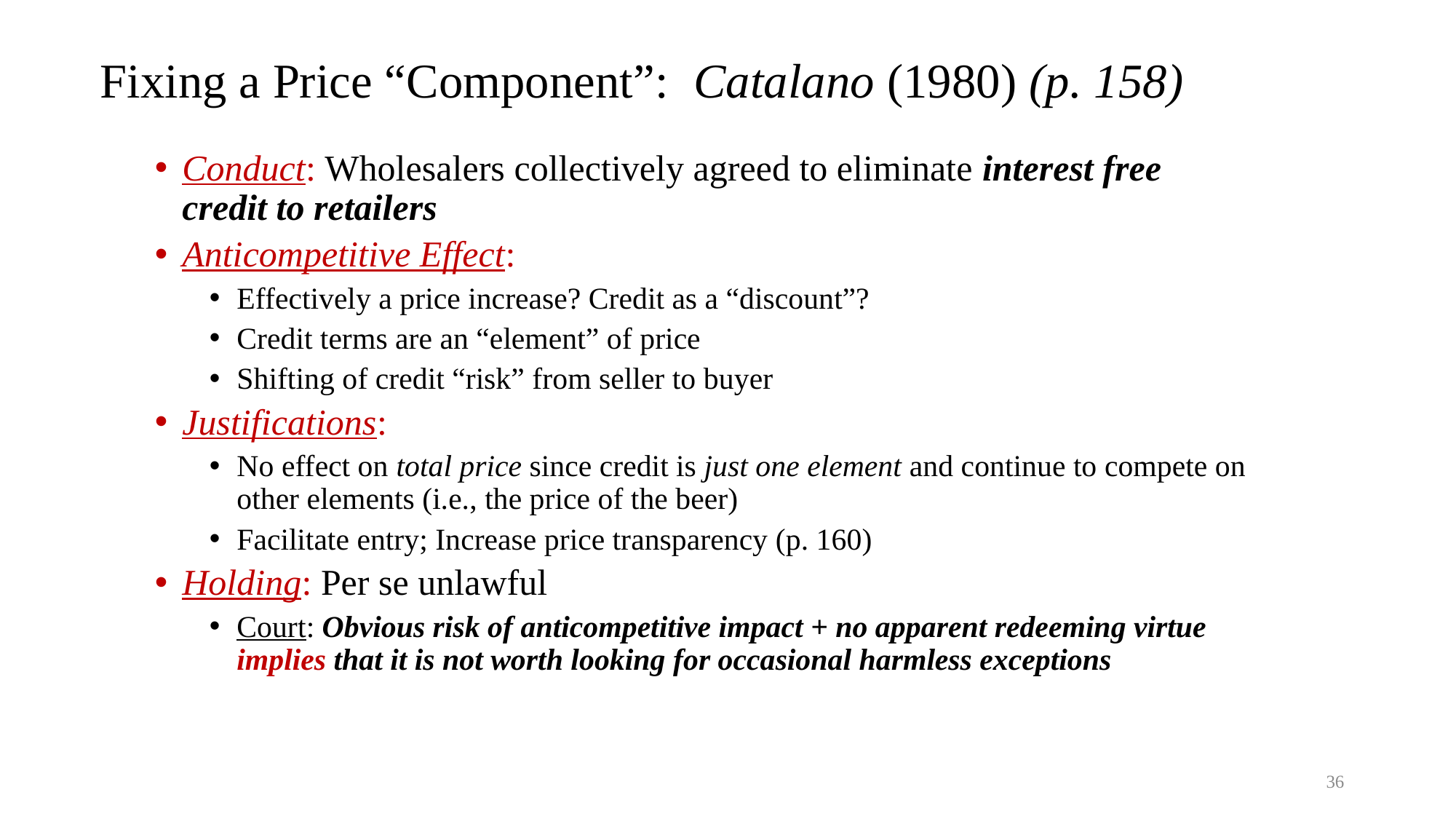

# Fixing a Price “Component”:  Catalano (1980) (p. 158)
Conduct: Wholesalers collectively agreed to eliminate interest free credit to retailers
Anticompetitive Effect:
Effectively a price increase? Credit as a “discount”?
Credit terms are an “element” of price
Shifting of credit “risk” from seller to buyer
Justifications:
No effect on total price since credit is just one element and continue to compete on other elements (i.e., the price of the beer)
Facilitate entry; Increase price transparency (p. 160)
Holding: Per se unlawful
Court: Obvious risk of anticompetitive impact + no apparent redeeming virtue implies that it is not worth looking for occasional harmless exceptions
36